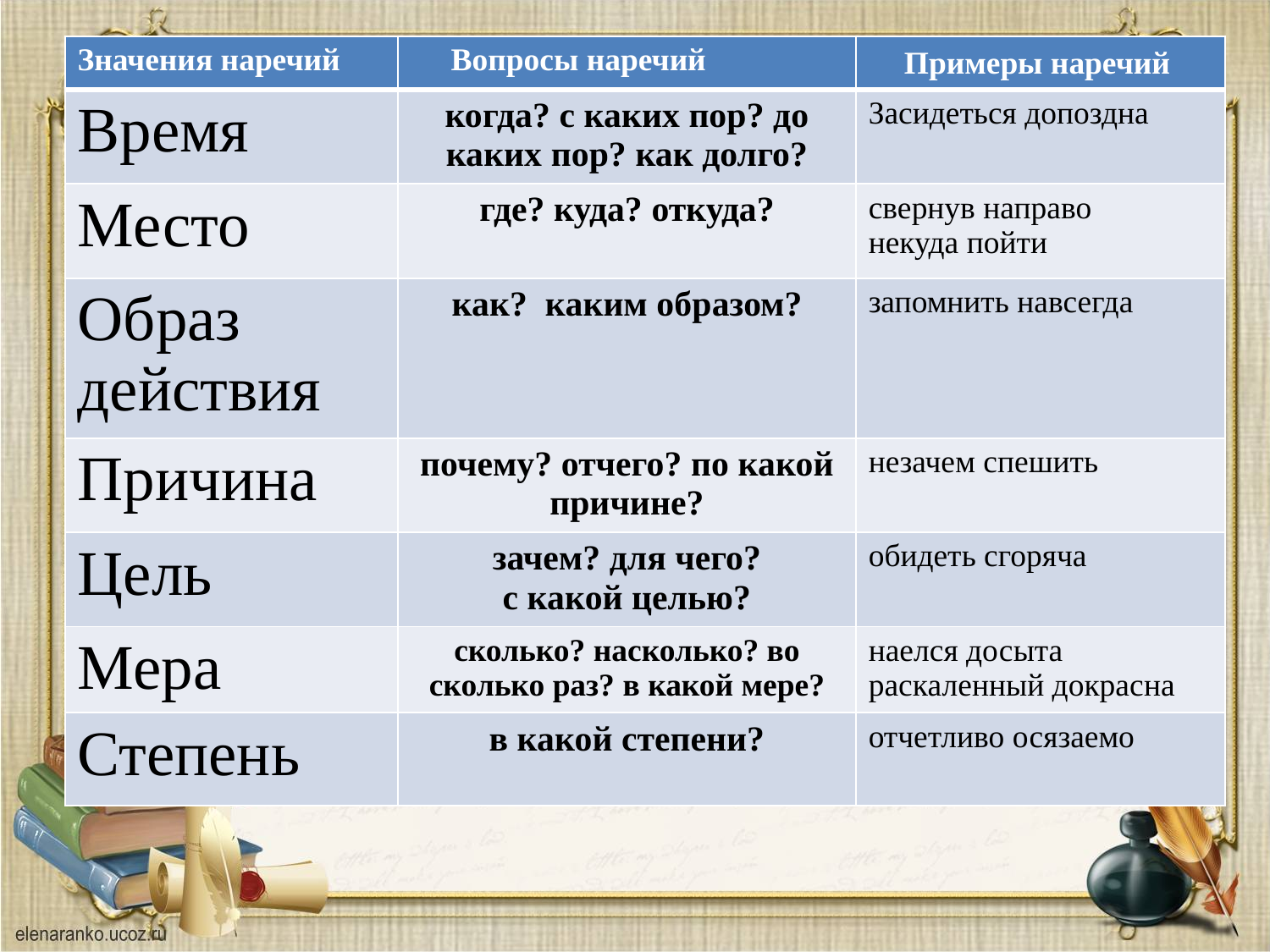

| Значения наречий | Вопросы наречий | Примеры наречий |
| --- | --- | --- |
| Время | когда? с каких пор? до каких пор? как долго? | Засидеться допоздна |
| Место | где? куда? откуда? | свернув направо некуда пойти |
| Образ действия | как? каким образом? | запомнить навсегда |
| Причина | почему? отчего? по какой причине? | незачем спешить |
| Цель | зачем? для чего? с какой целью? | обидеть сгоряча |
| Мера | сколько? насколько? во сколько раз? в какой мере? | наелся досыта раскаленный докрас­на |
| Степень | в какой степени? | отчетливо осязаемо |